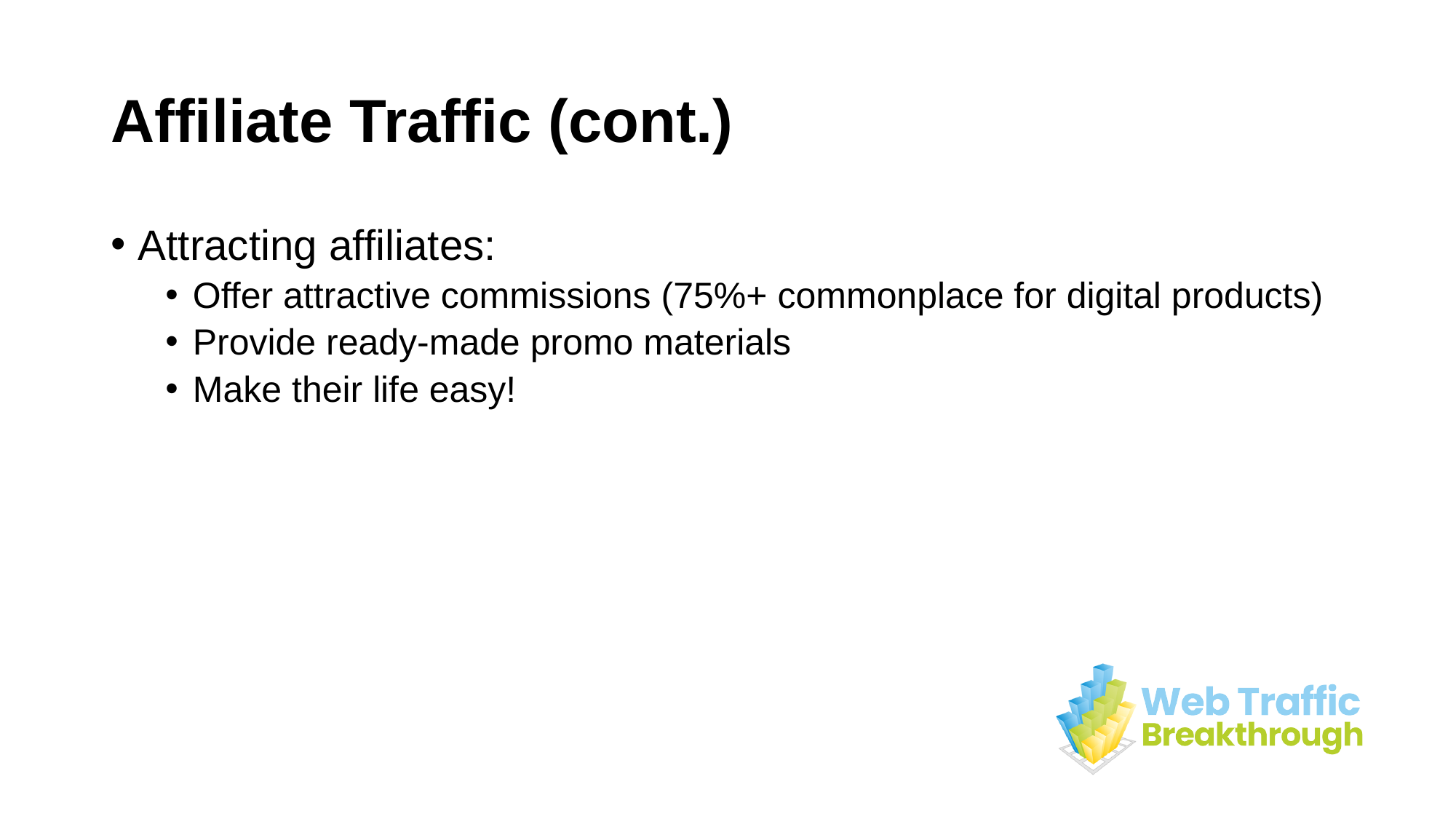

# Affiliate Traffic (cont.)
Attracting affiliates:
Offer attractive commissions (75%+ commonplace for digital products)
Provide ready-made promo materials
Make their life easy!